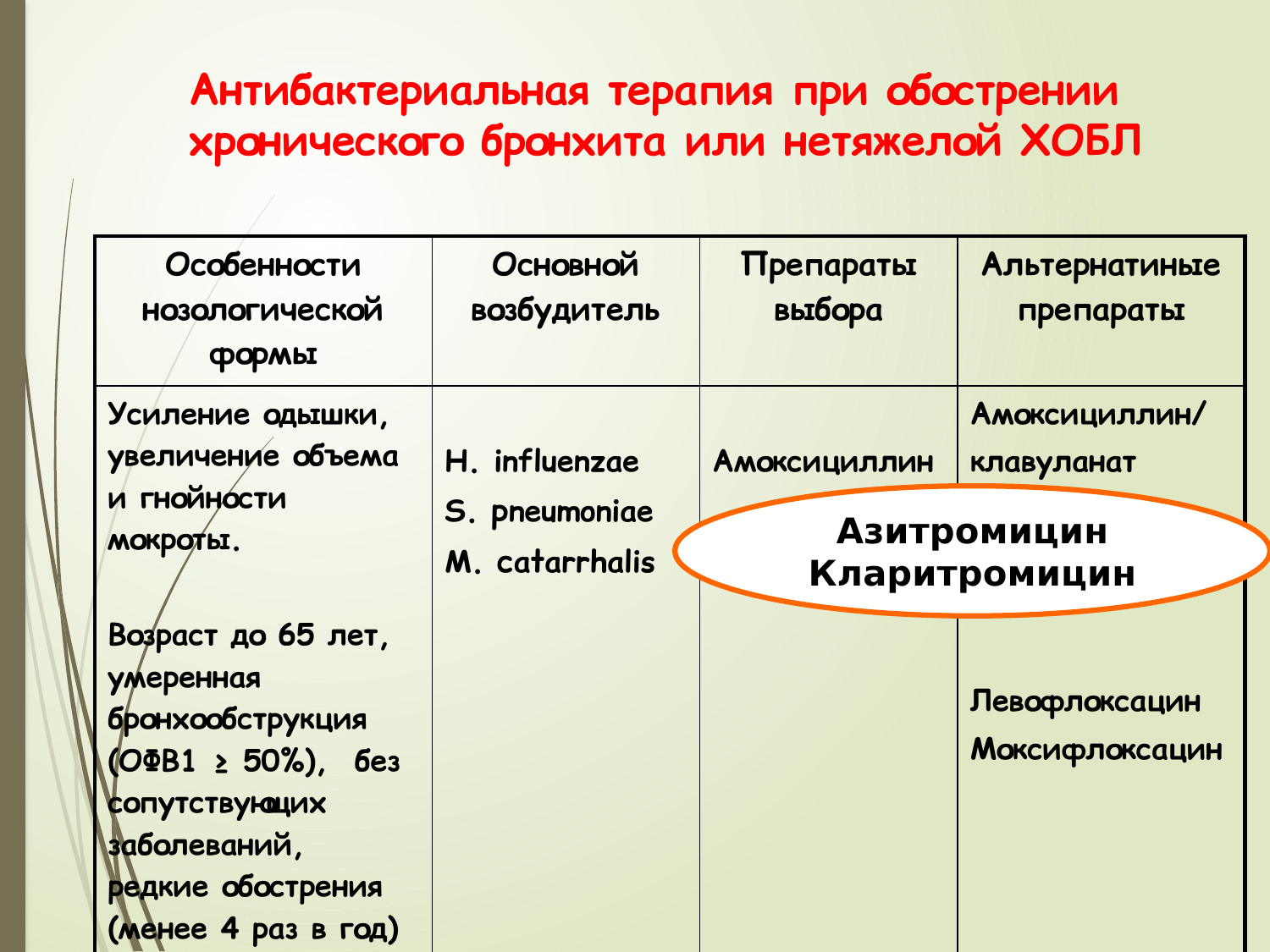

Антибактериальная терапия при обострении
хронического бронхита или нетяжелой ХОБЛ
| Особенности нозологической формы | Основной возбудитель | Препараты выбора | Альтернатиные препараты |
| --- | --- | --- | --- |
| Усиление одышки, увеличение объема и гнойности мокроты. Возраст до 65 лет, умеренная бронхообструкция (ОФВ1 ≥ 50%), без сопутствующих заболеваний, редкие обострения (менее 4 раз в год) | H. influenzae S. рneumoniae M. сatarrhalis | Амоксициллин | Амоксициллин/ клавуланат Левофлоксацин Моксифлоксацин |
Азитромицин
Кларитромицин